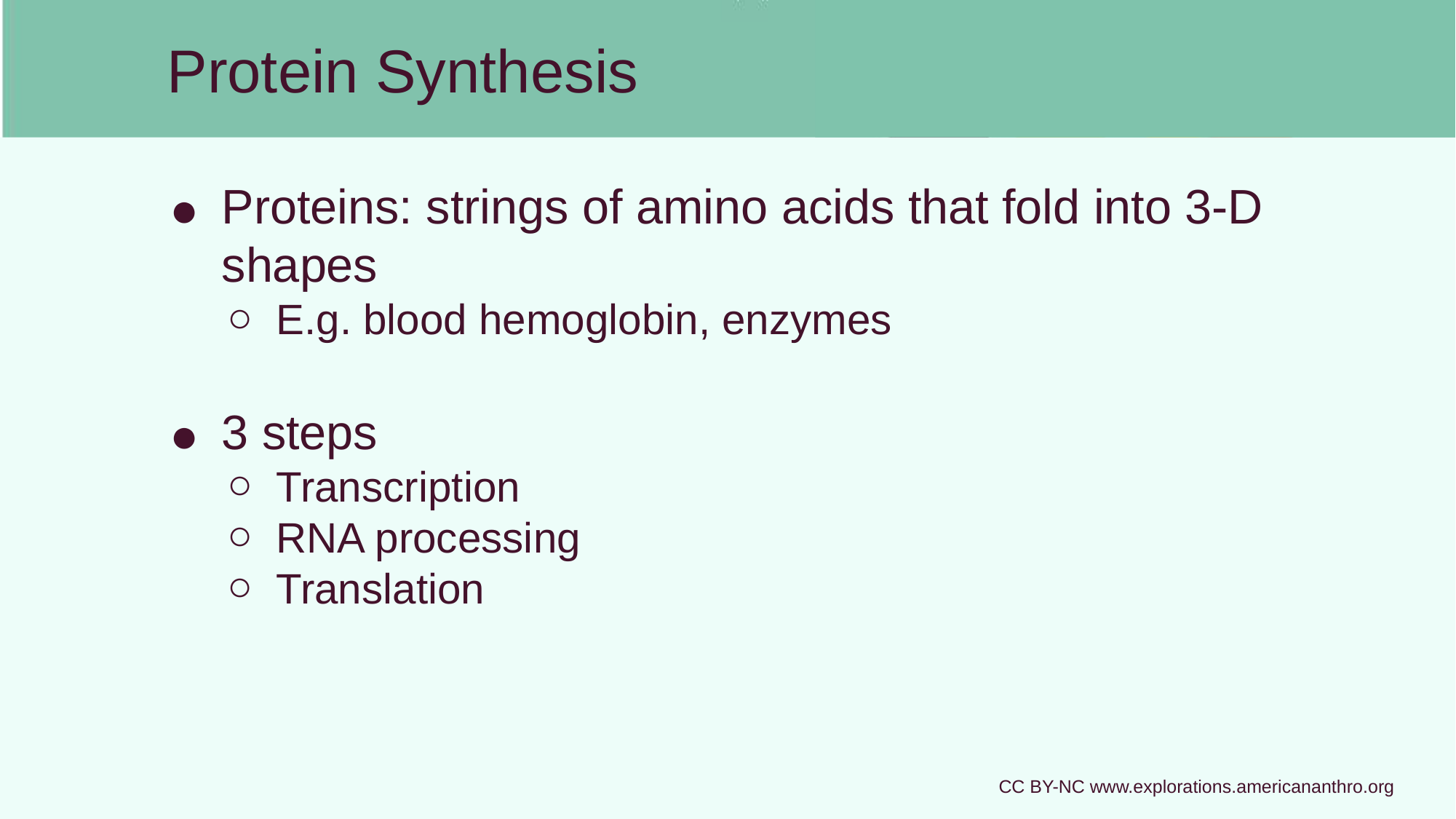

# Protein Synthesis
Proteins: strings of amino acids that fold into 3-D shapes
E.g. blood hemoglobin, enzymes

3 steps
Transcription
RNA processing
Translation